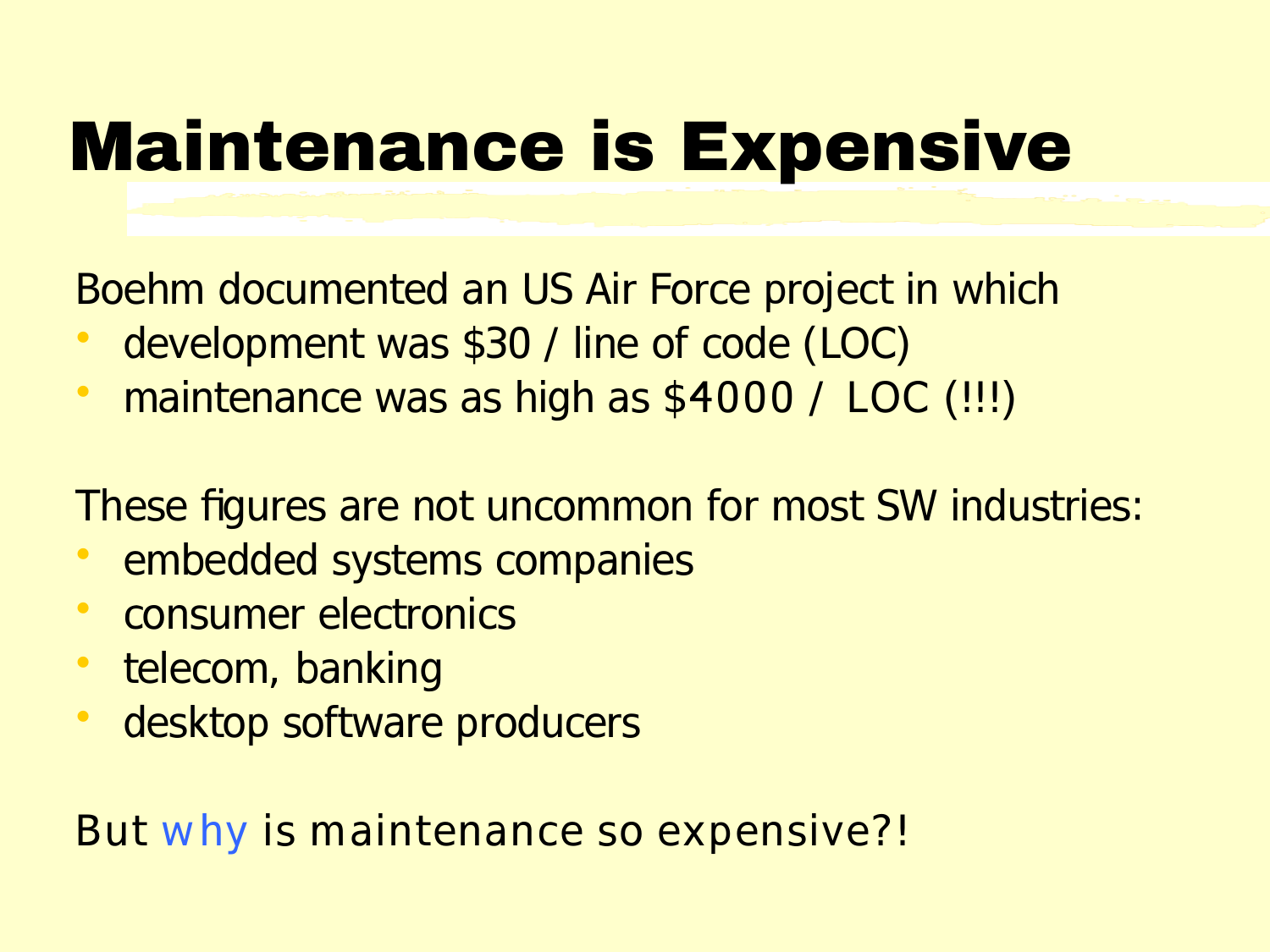

# Maintenance is Expensive
Boehm documented an US Air Force project in which
development was $30 / line of code (LOC)
maintenance was as high as $4000 / LOC (!!!)

These figures are not uncommon for most SW industries:
embedded systems companies
consumer electronics
telecom, banking
desktop software producers

But why is maintenance so expensive?!